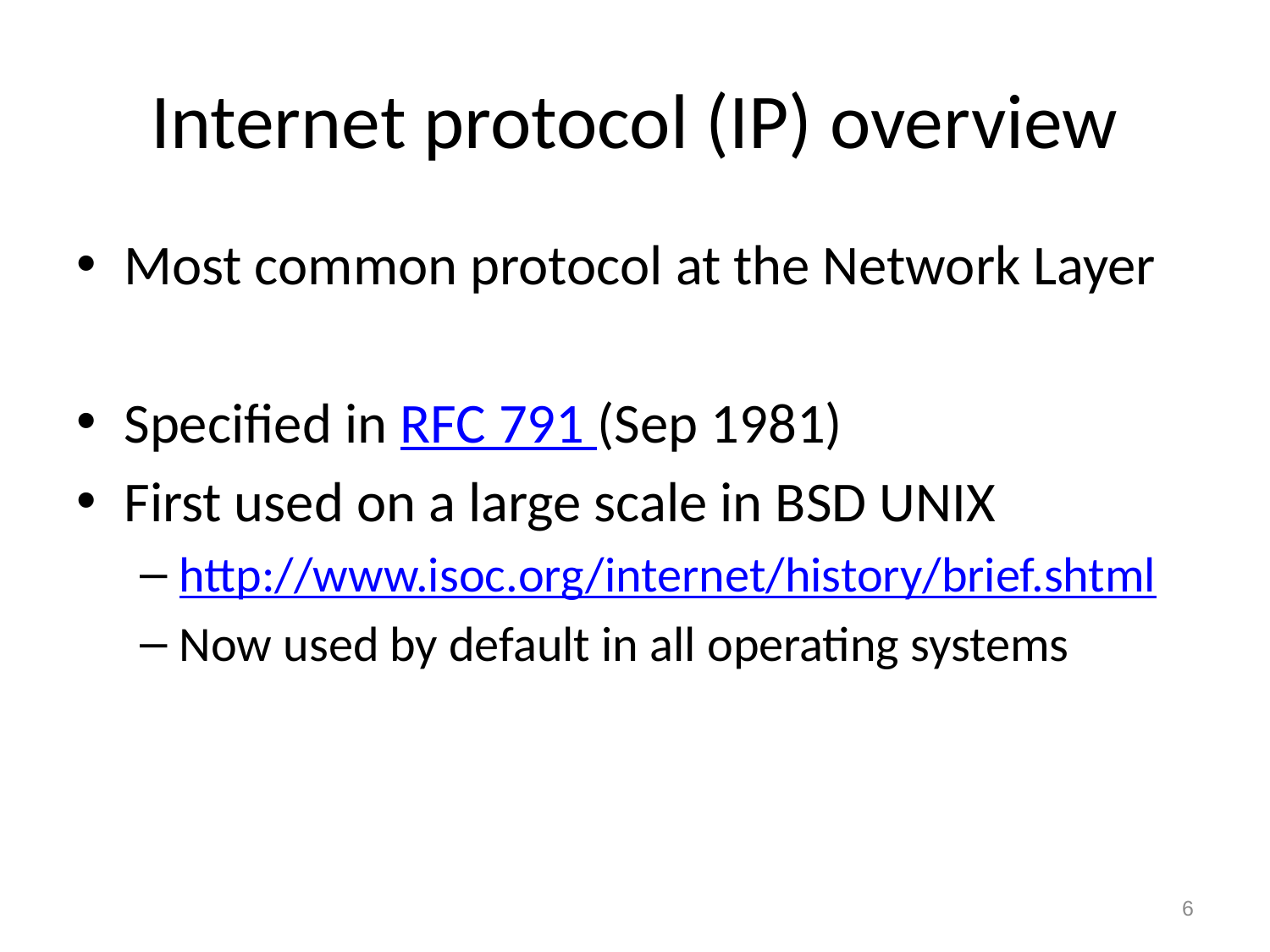

# Internet protocol (IP) overview
Most common protocol at the Network Layer

Specified in RFC 791 (Sep 1981)
First used on a large scale in BSD UNIX
http://www.isoc.org/internet/history/brief.shtml
Now used by default in all operating systems
6